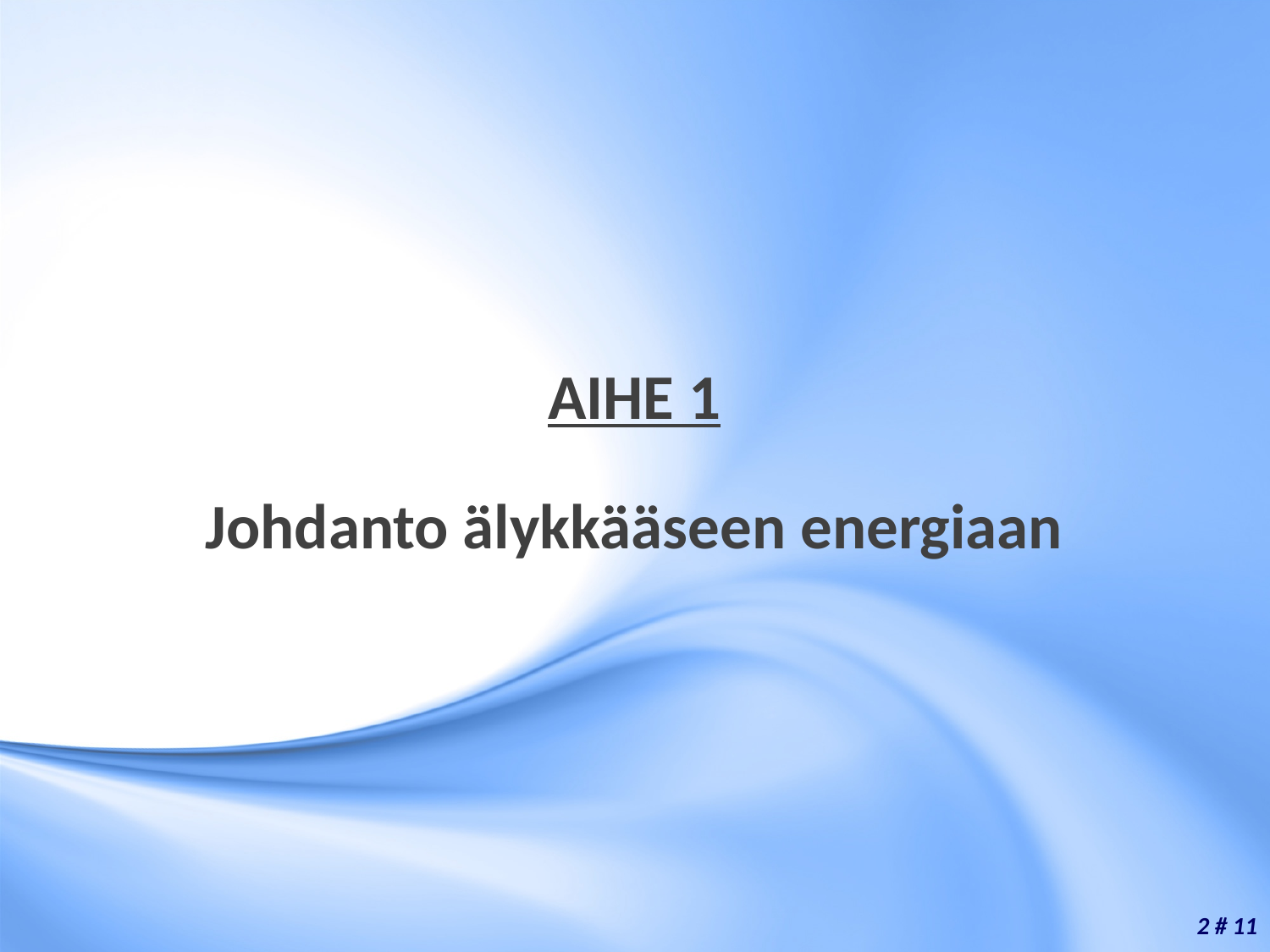

AIHE 1
Johdanto älykkääseen energiaan
2 # 11